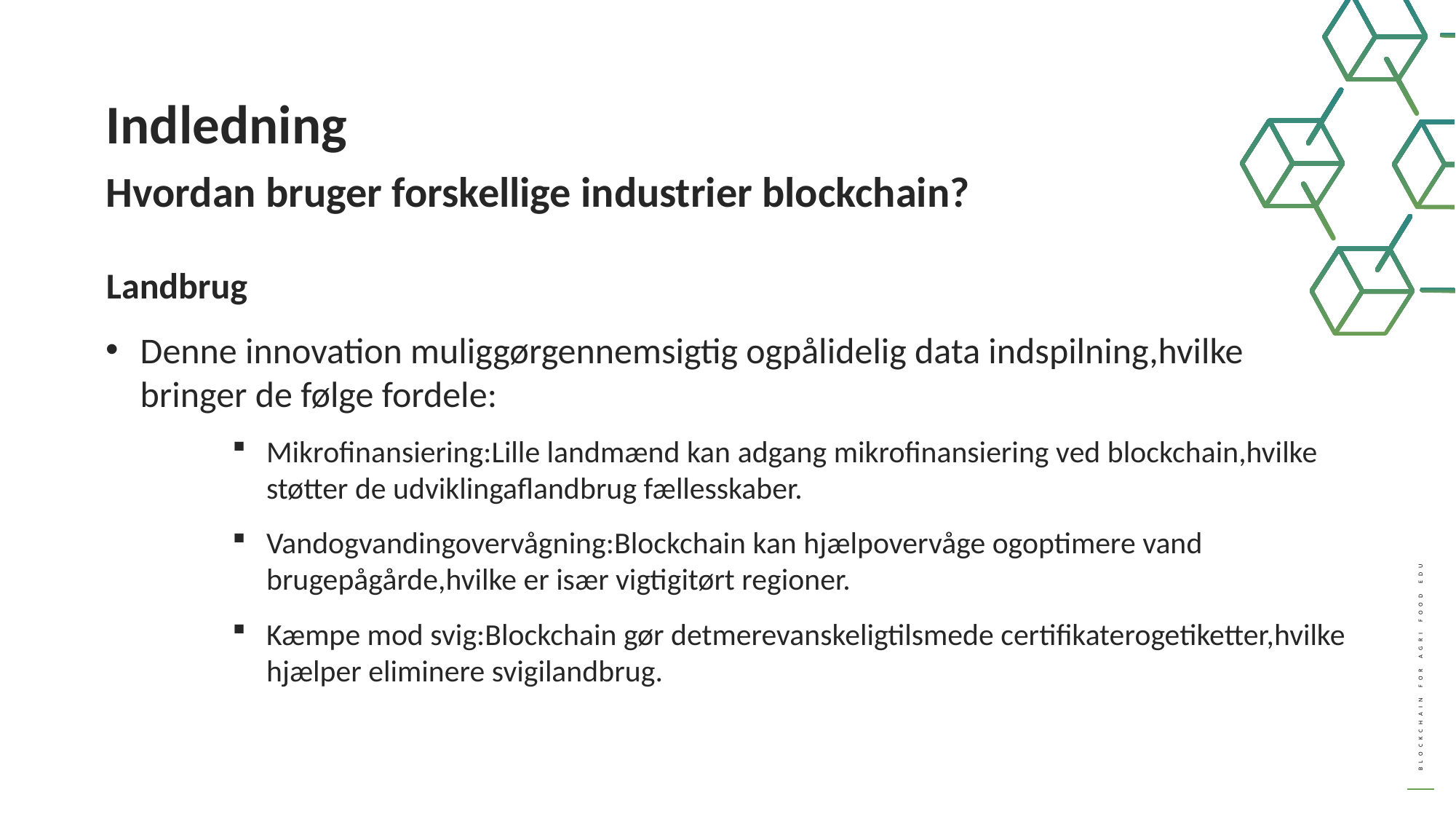

Indledning
Hvordan bruger forskellige industrier blockchain?
Landbrug
Denne innovation muliggørgennemsigtig ogpålidelig data indspilning,hvilke bringer de følge fordele:
Mikrofinansiering:Lille landmænd kan adgang mikrofinansiering ved blockchain,hvilke støtter de udviklingaflandbrug fællesskaber.
Vandogvandingovervågning:Blockchain kan hjælpovervåge ogoptimere vand brugepågårde,hvilke er især vigtigitørt regioner.
Kæmpe mod svig:Blockchain gør detmerevanskeligtilsmede certifikaterogetiketter,hvilke hjælper eliminere svigilandbrug.